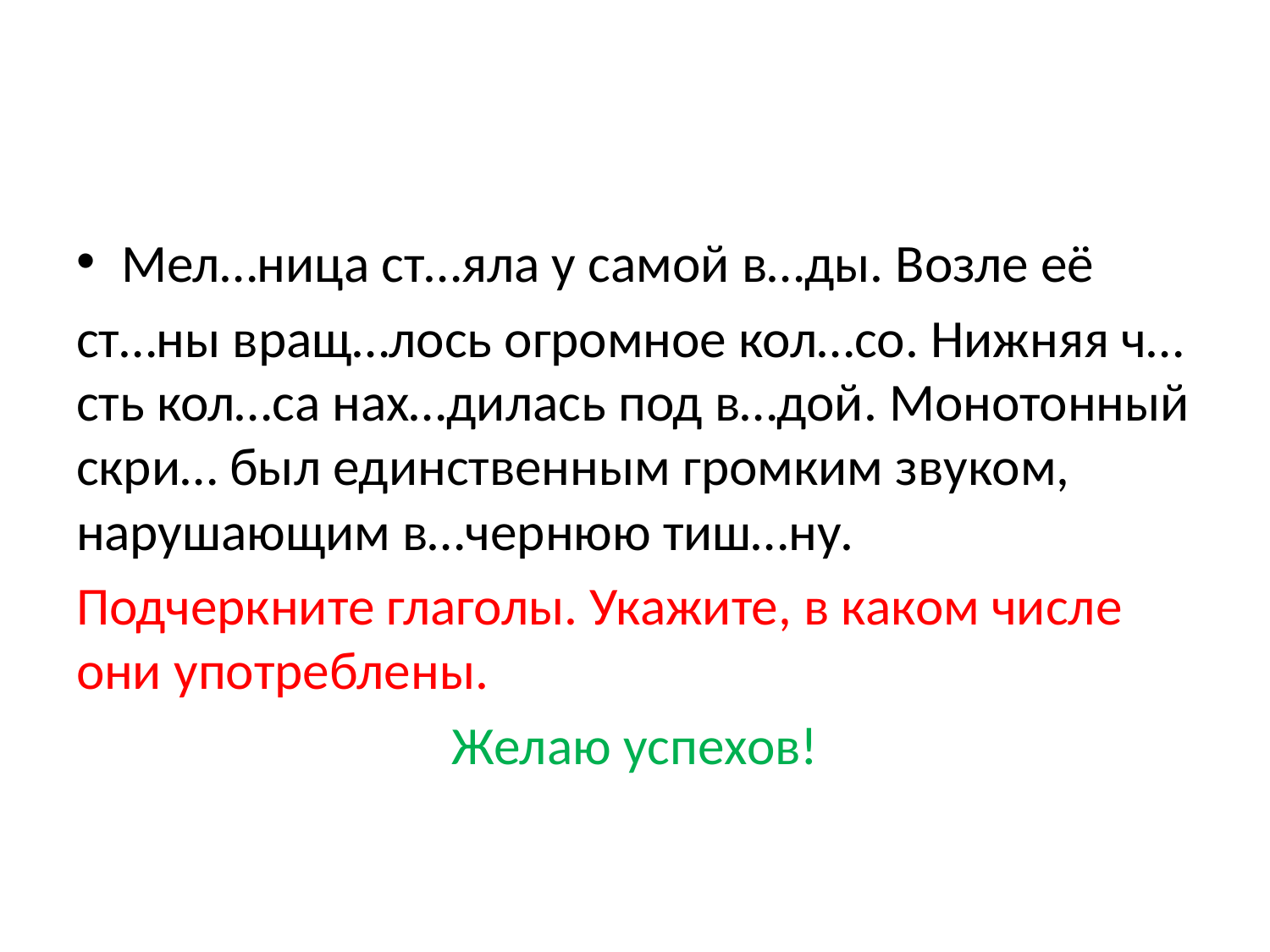

#
Мел…ница ст…яла у самой в…ды. Возле её
ст…ны вращ…лось огромное кол…со. Нижняя ч…сть кол…са нах…дилась под в…дой. Монотонный скри… был единственным громким звуком, нарушающим в…чернюю тиш…ну.
Подчеркните глаголы. Укажите, в каком числе они употреблены.
Желаю успехов!